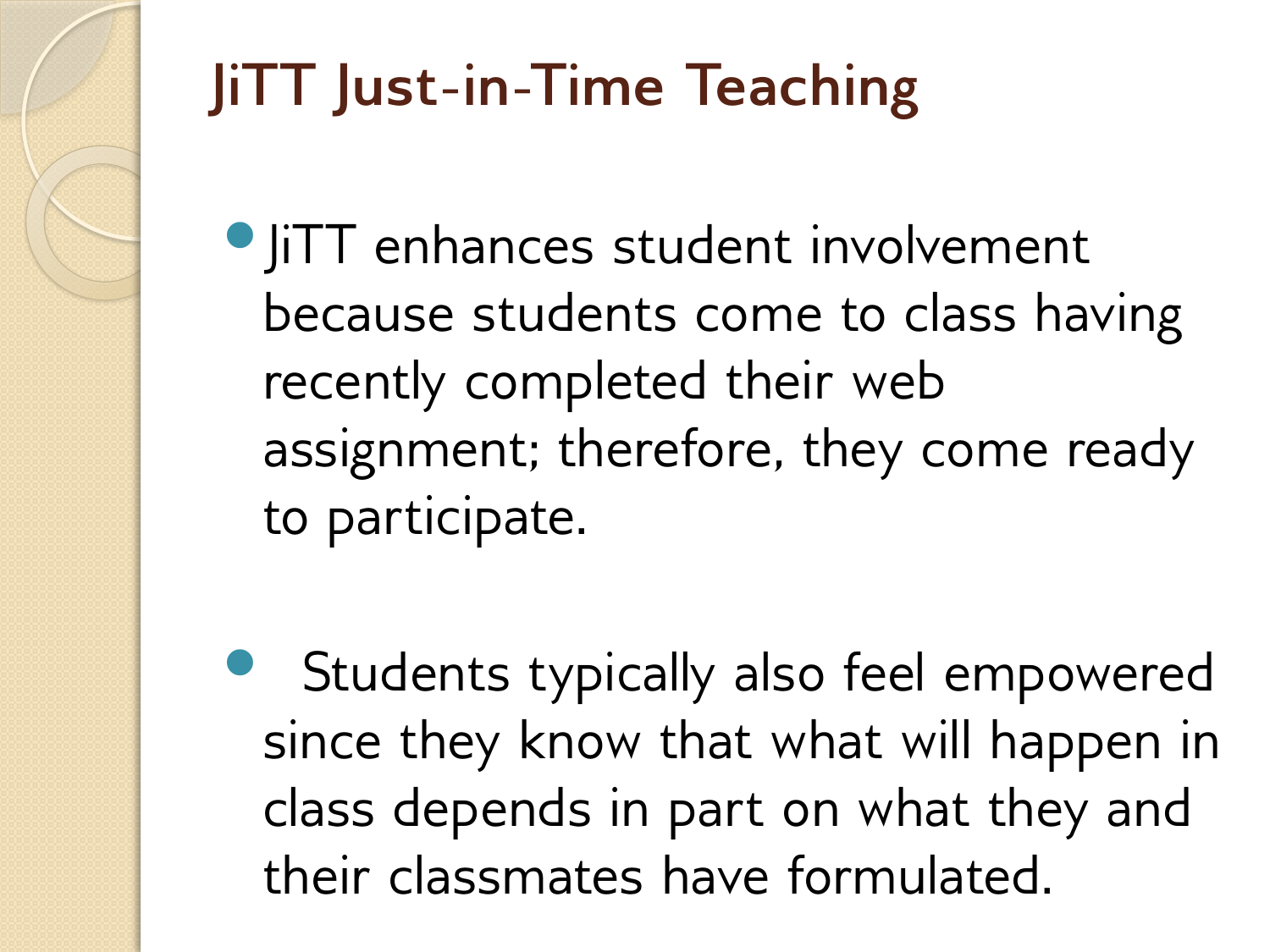

# JiTT Just-in-Time Teaching
JiTT enhances student involvement because students come to class having recently completed their web assignment; therefore, they come ready to participate.

  Students typically also feel empowered since they know that what will happen in class depends in part on what they and their classmates have formulated.